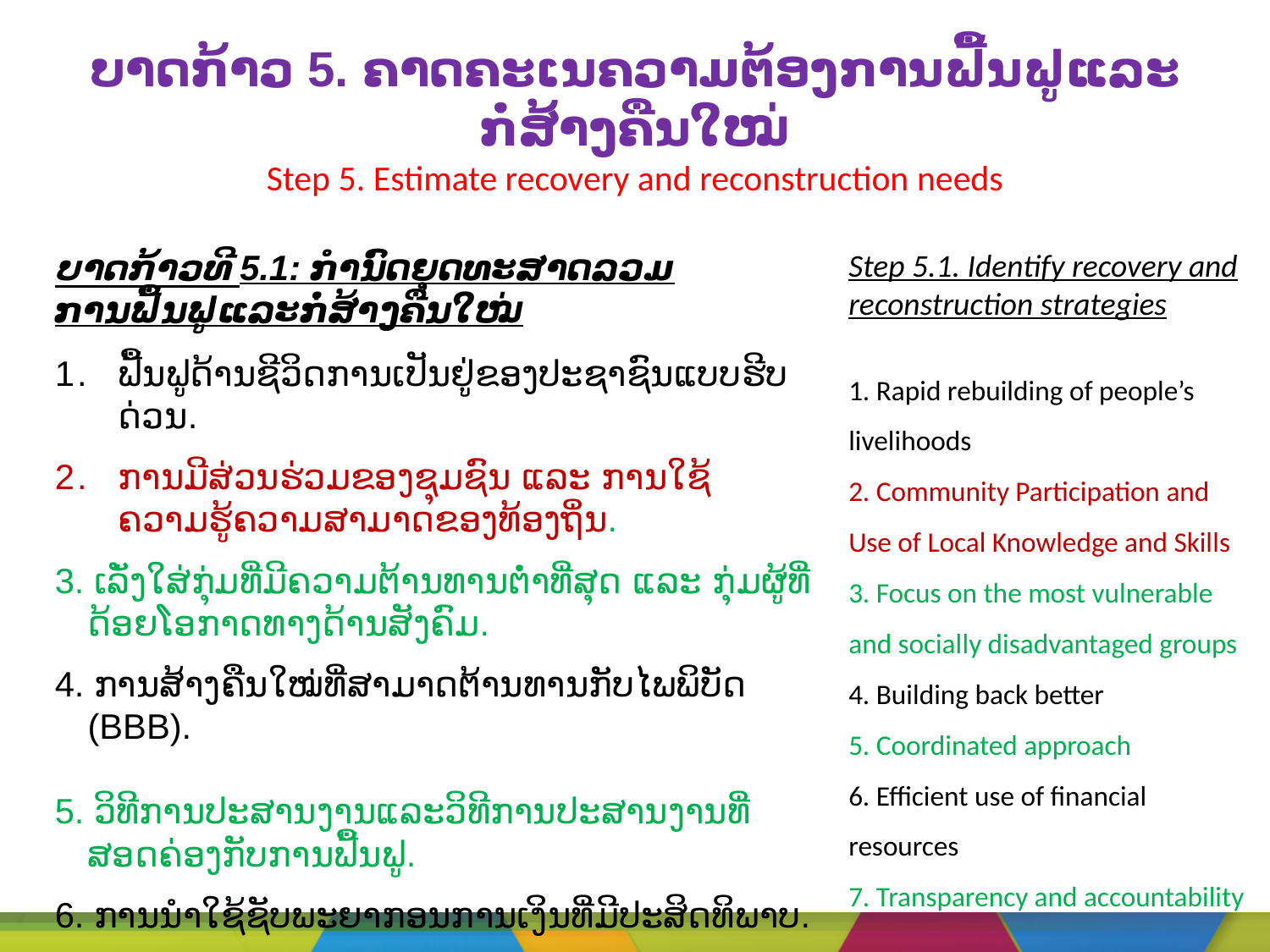

# ບາດກ້າວ 5. ຄາດຄະເນຄວາມຕ້ອງການຟື້ນຟູແລະກໍ່ສ້າງຄືນໃໝ່ Step 5. Estimate recovery and reconstruction needs

Step 5.1. Identify recovery and reconstruction strategies

1. Rapid rebuilding of people’s livelihoods
2. Community Participation and Use of Local Knowledge and Skills
3. Focus on the most vulnerable and socially disadvantaged groups
4. Building back better
5. Coordinated approach
6. Efficient use of financial resources
7. Transparency and accountability
ບາດກ້າວທີ 5.1: ກໍານົດຍຸດທະສາດລວມການຟື້ນຟູແລະກໍ່ສ້າງຄືນໃໝ່

ຟື້ນ​ຟູ​​ດ້ານຊີວິດ​ການ​ເປັນ​ຢູ່​ຂອງ​ປະຊາຊົນແບບ​ຮີບ​ດ່ວນ.

ການມີສ່ວນຮ່ວມຂອງຊຸມຊົນ ແລະ ການໃຊ້ຄວາມຮູ້ຄວາມສາມາດຂອງທ້ອງຖິ່ນ.

3. ເລັ່ງ​ໃສ່​ກຸ່ມທີ່ມີຄວາມຕ້ານທານຕໍ່າທີ່ສຸດ ແລະ ກຸ່ມຜູ້ທີ່ດ້ອຍໂອກາດທາງດ້ານສັງຄົມ.

4. ການສ້າງຄືນໃໝ່ທີ່ສາມາດຕ້ານທານກັບໄພພິບັດ (BBB).

5. ວິທີການປະສານງານ​ແລະ​ວິທີ​ການ​ປະສານ​ງານທີ່ສອດຄ່ອງກັບການ​ຟື້ນ​ຟູ. ​

6. ການນໍາໃຊ້ຊັບພະຍາກອນການເງິນທີ່ມີປະສິດທິພາບ.

7. ຄວາມປົ່ງໃສ ແລະ ມີຄວາມຮັບຜິດຊອບ. ​